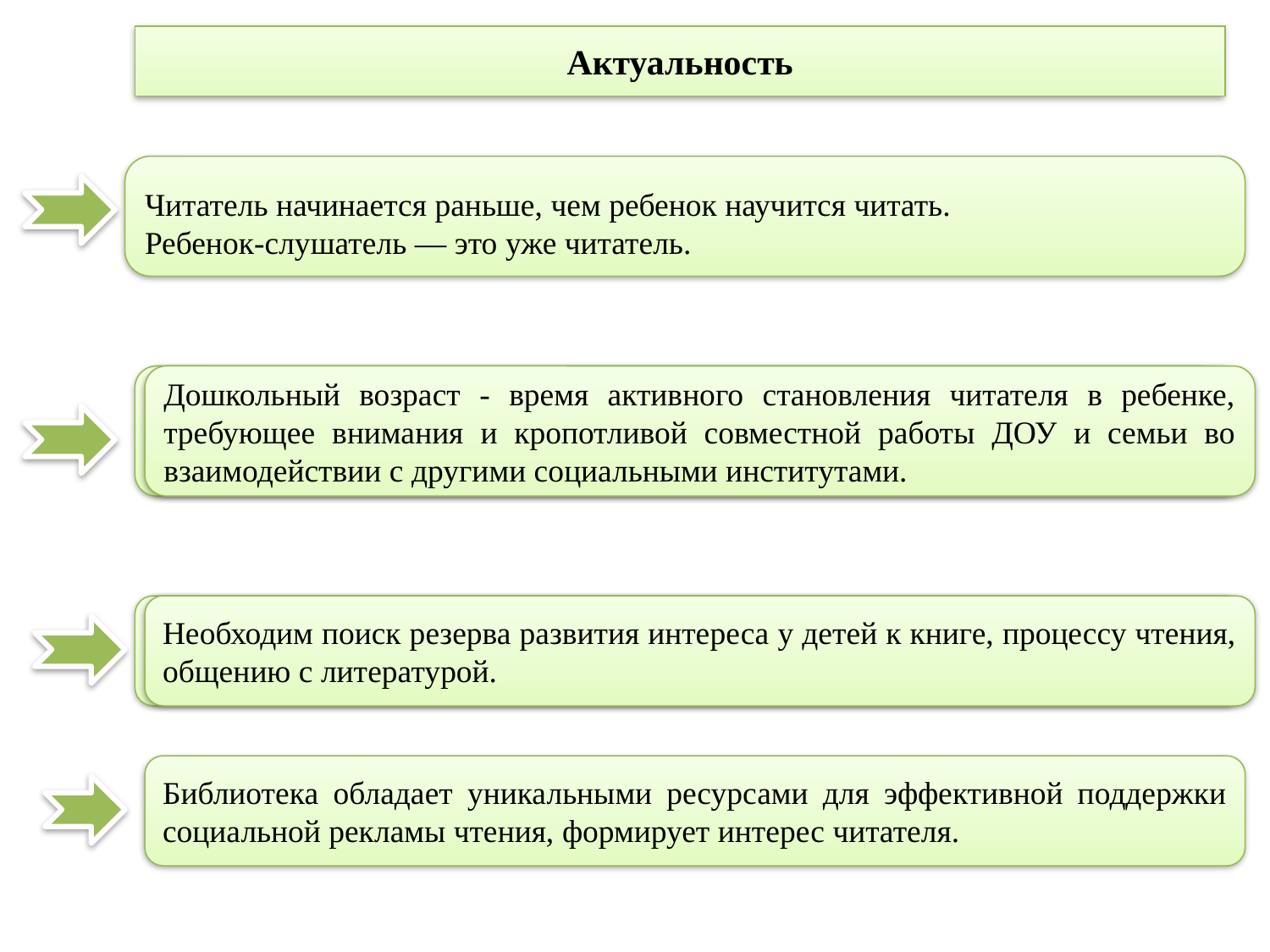

# Актуальность

Читатель начинается раньше, чем ребенок научится читать.
Ребенок-слушатель — это уже читатель.

Дошкольный возраст - время активного становления читателя в ребенке, требующее внимания и кропотливой совместной работы ДОУ и семьи во взаимодействии с другими социальными институтами.
Дошкольный возраст - время активного становления читателя в ребенке, требующее внимания и кропотливой совместной работы ДОУ и семьи во взаимодействии с другими социальными институтами.

Необходим поиск резерва развития интереса у детей к книге, процессу чтения, общению с литературой.
Необходим поиск резерва развития интереса у детей к книге, процессу чтения, общению с литературой.

Библиотека обладает уникальными ресурсами для эффективной поддержки социальной рекламы чтения, формирует интерес читателя.